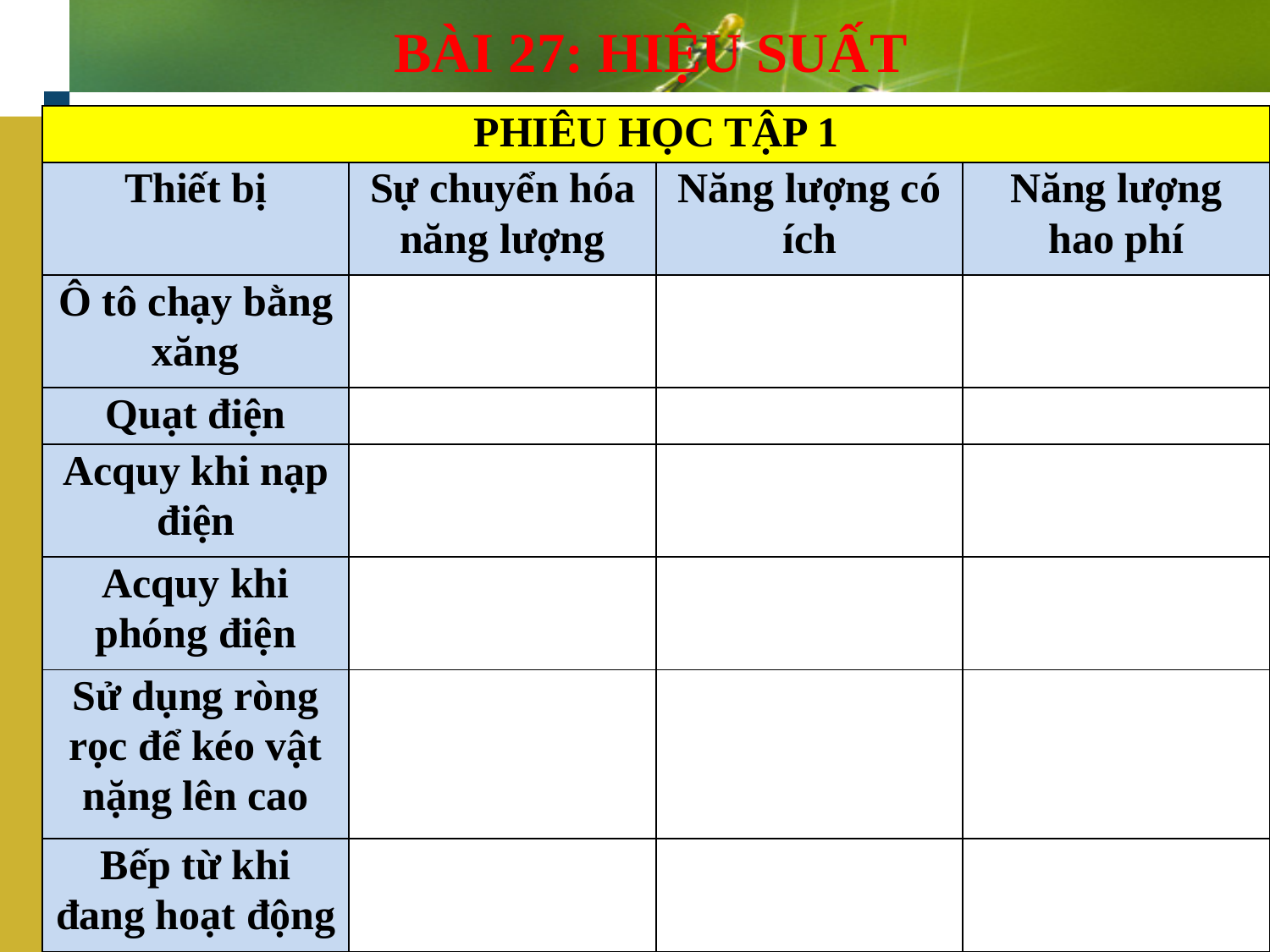

# BÀI 27: HIỆU SUẤT
| PHIÊU HỌC TẬP 1 |  |  |  |
| --- | --- | --- | --- |
| Thiết bị | Sự chuyển hóa năng lượng | Năng lượng có ích | Năng lượng hao phí |
| Ô tô chạy bằng xăng |  |  |  |
| Quạt điện |  |  |  |
| Acquy khi nạp điện |  |  |  |
| Acquy khi phóng điện |  |  |  |
| Sử dụng ròng rọc để kéo vật nặng lên cao |  |  |  |
| Bếp từ khi đang hoạt động |  |  |  |